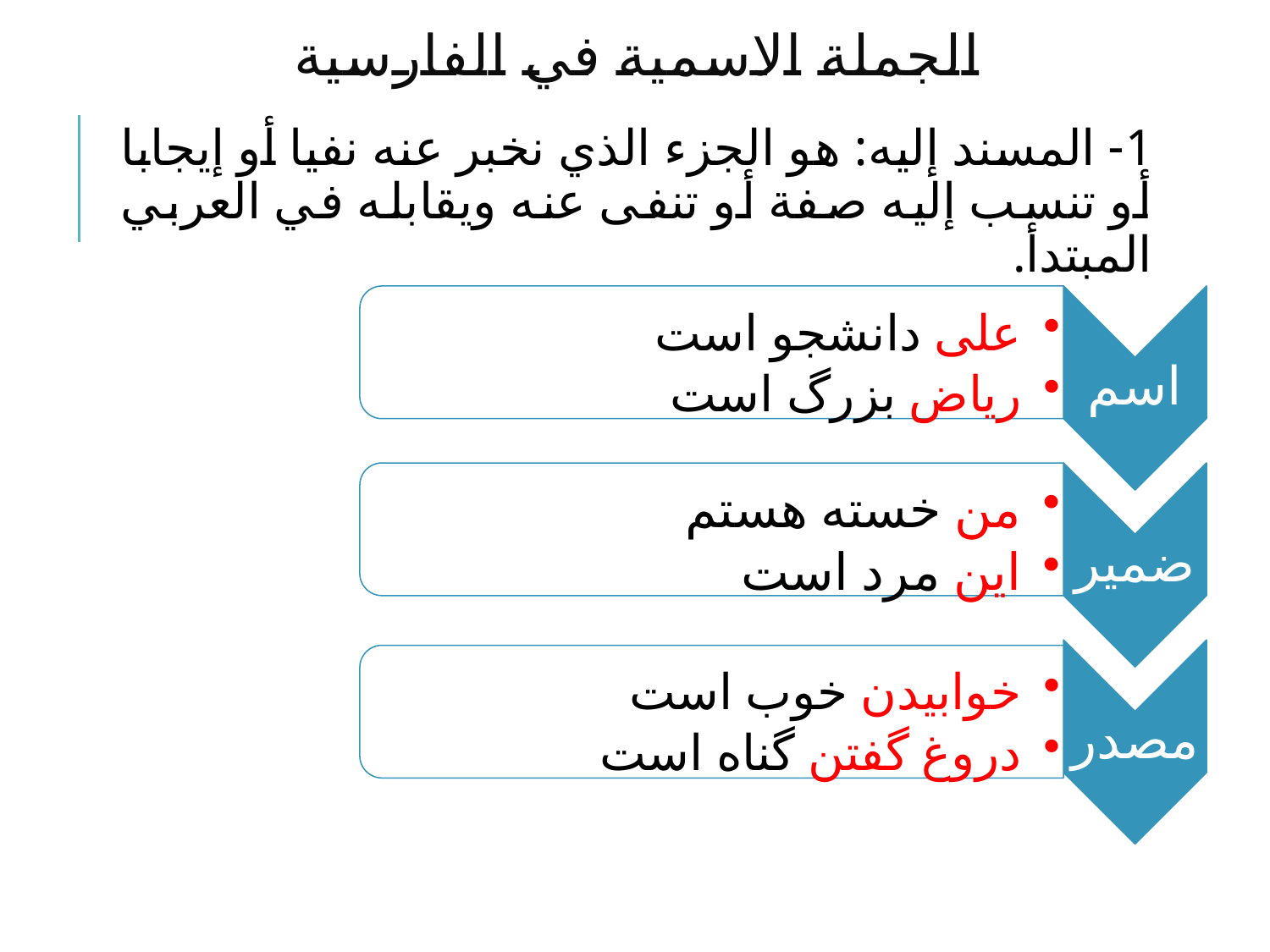

# الجملة الاسمية في الفارسية
1- المسند إليه: هو الجزء الذي نخبر عنه نفيا أو إيجابا أو تنسب إليه صفة أو تنفى عنه ويقابله في العربي المبتدأ.

اسم
على دانشجو است
رياض بزرگ است
ضمیر
من خسته هستم
این مرد است
مصدر
خوابیدن خوب است
دروغ گفتن گناه است